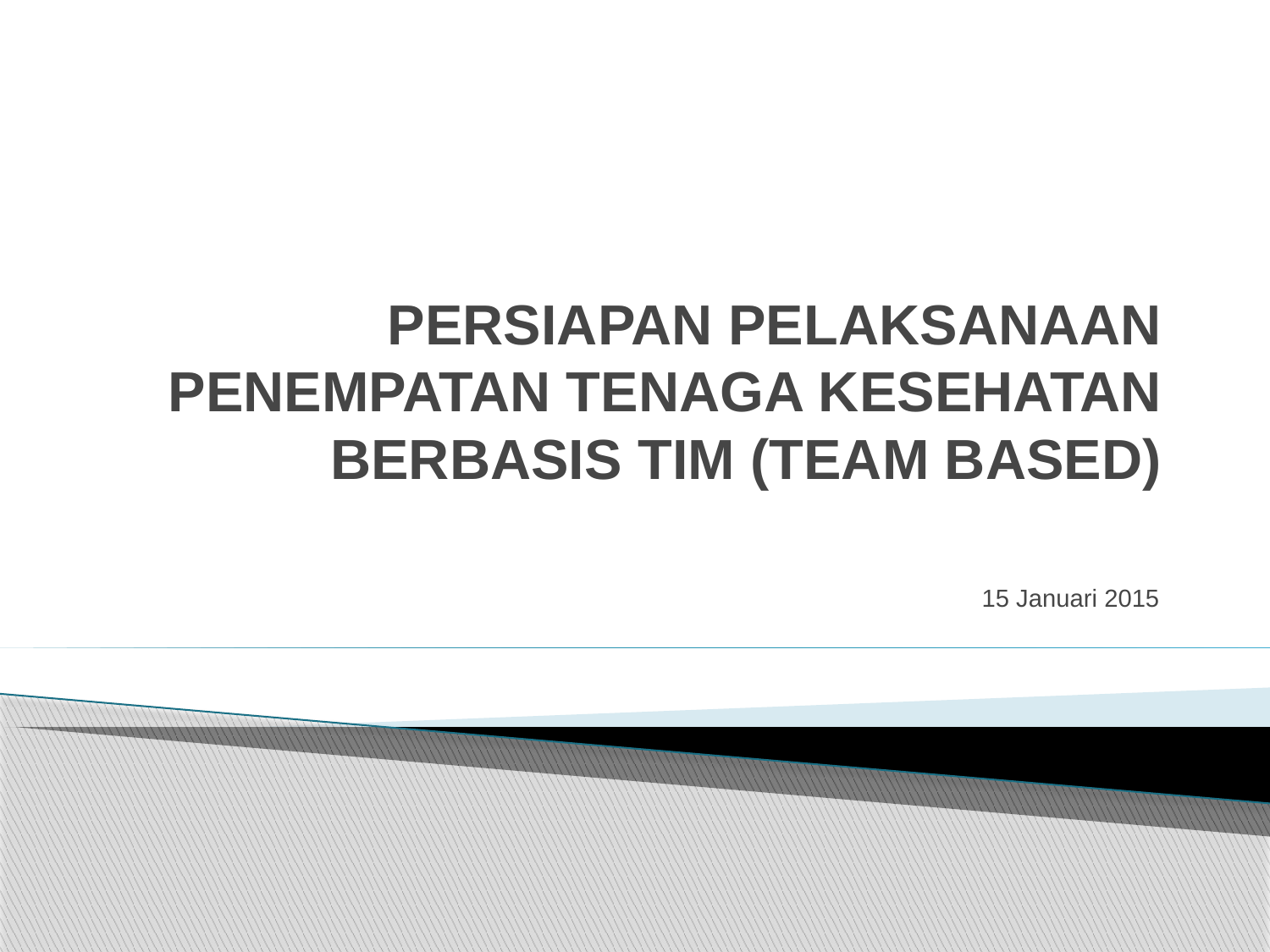

# PERSIAPAN PELAKSANAAN PENEMPATAN TENAGA KESEHATAN BERBASIS TIM (TEAM BASED)
15 Januari 2015